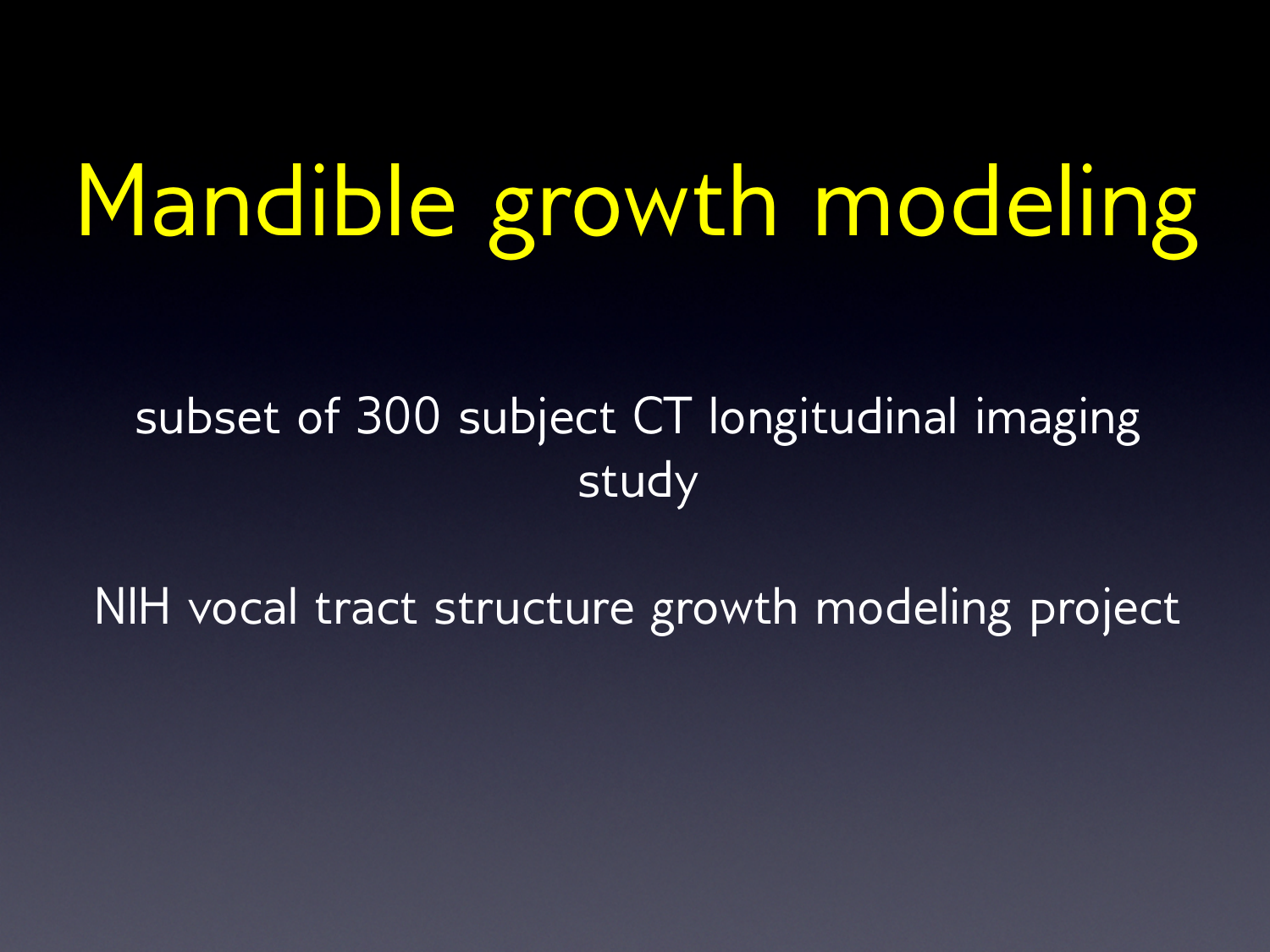

# Mandible growth modeling subset of 300 subject CT longitudinal imaging study NIH vocal tract structure growth modeling project